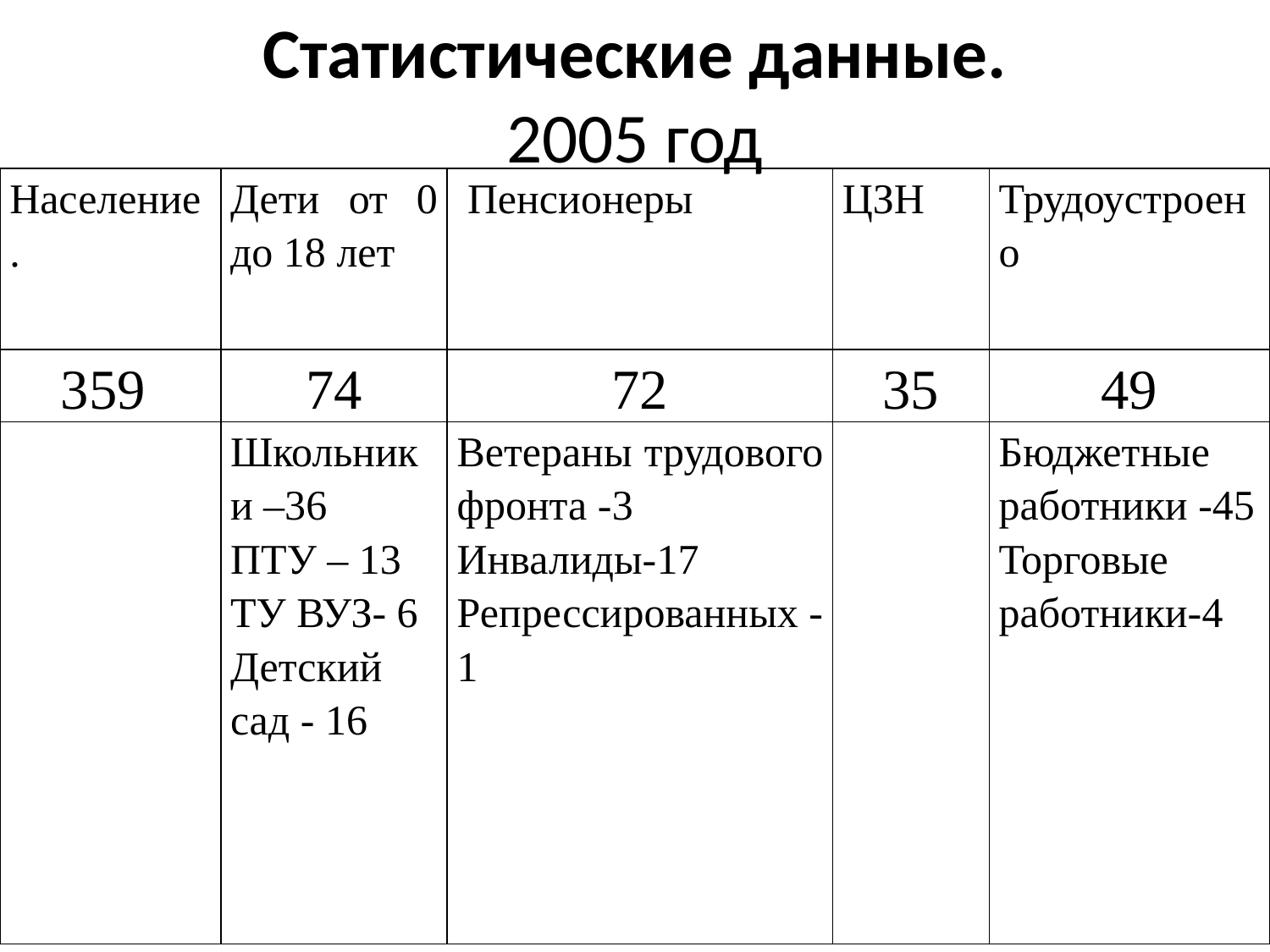

Статистические данные.
2005 год

| Население. | Дети от 0 до 18 лет | Пенсионеры | ЦЗН | Трудоустроено |
| --- | --- | --- | --- | --- |
| 359 | 74 | 72 | 35 | 49 |
|  | Школьники –36 ПТУ – 13 ТУ ВУЗ- 6 Детский сад - 16 | Ветераны трудового фронта -3 Инвалиды-17 Репрессированных -1 |  | Бюджетные работники -45 Торговые работники-4 |